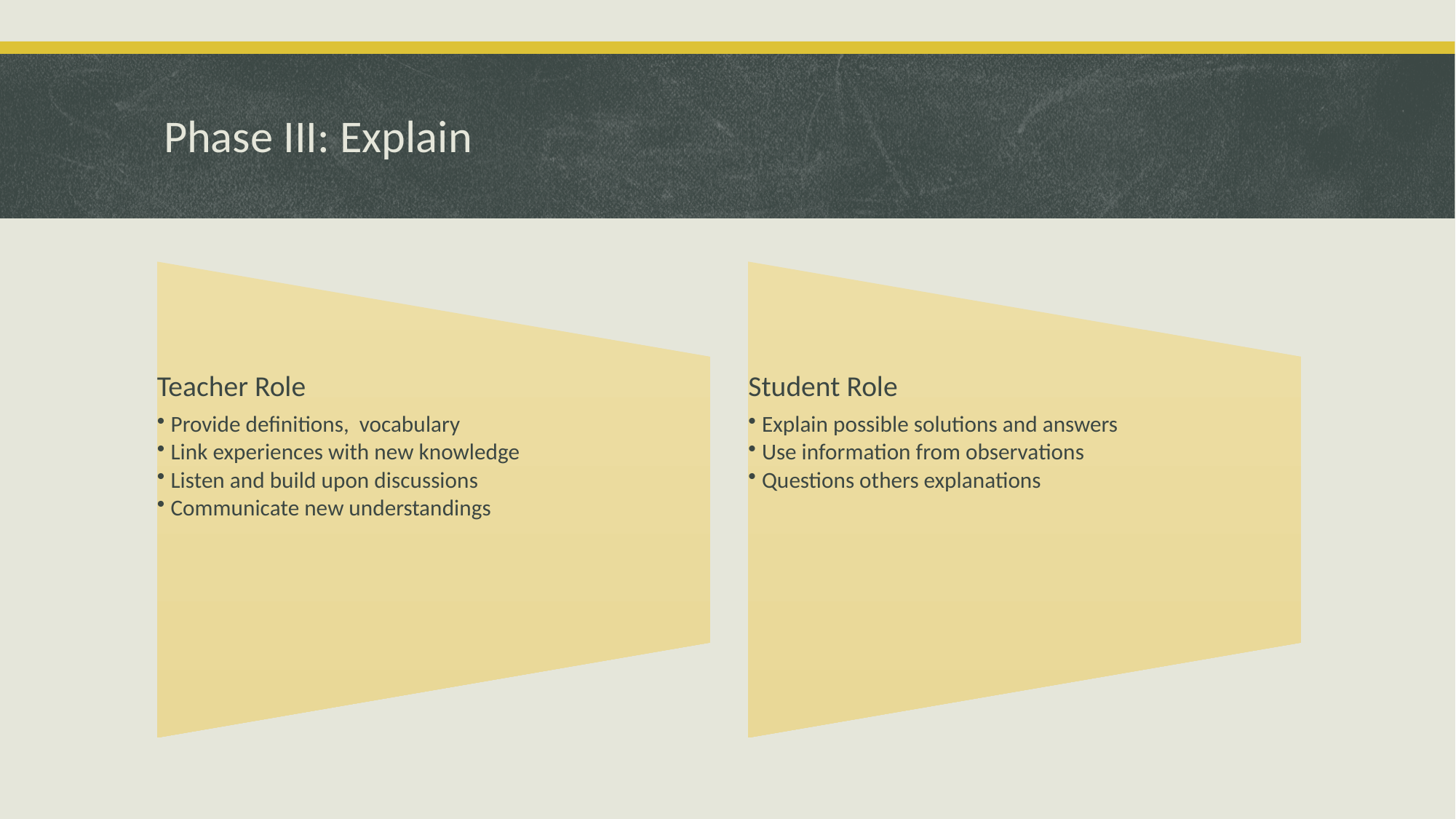

# Phase III: Explain
Teacher Role
Provide definitions,  vocabulary
Link experiences with new knowledge
Listen and build upon discussions
Communicate new understandings

Student Role
Explain possible solutions and answers
Use information from observations
Questions others explanations